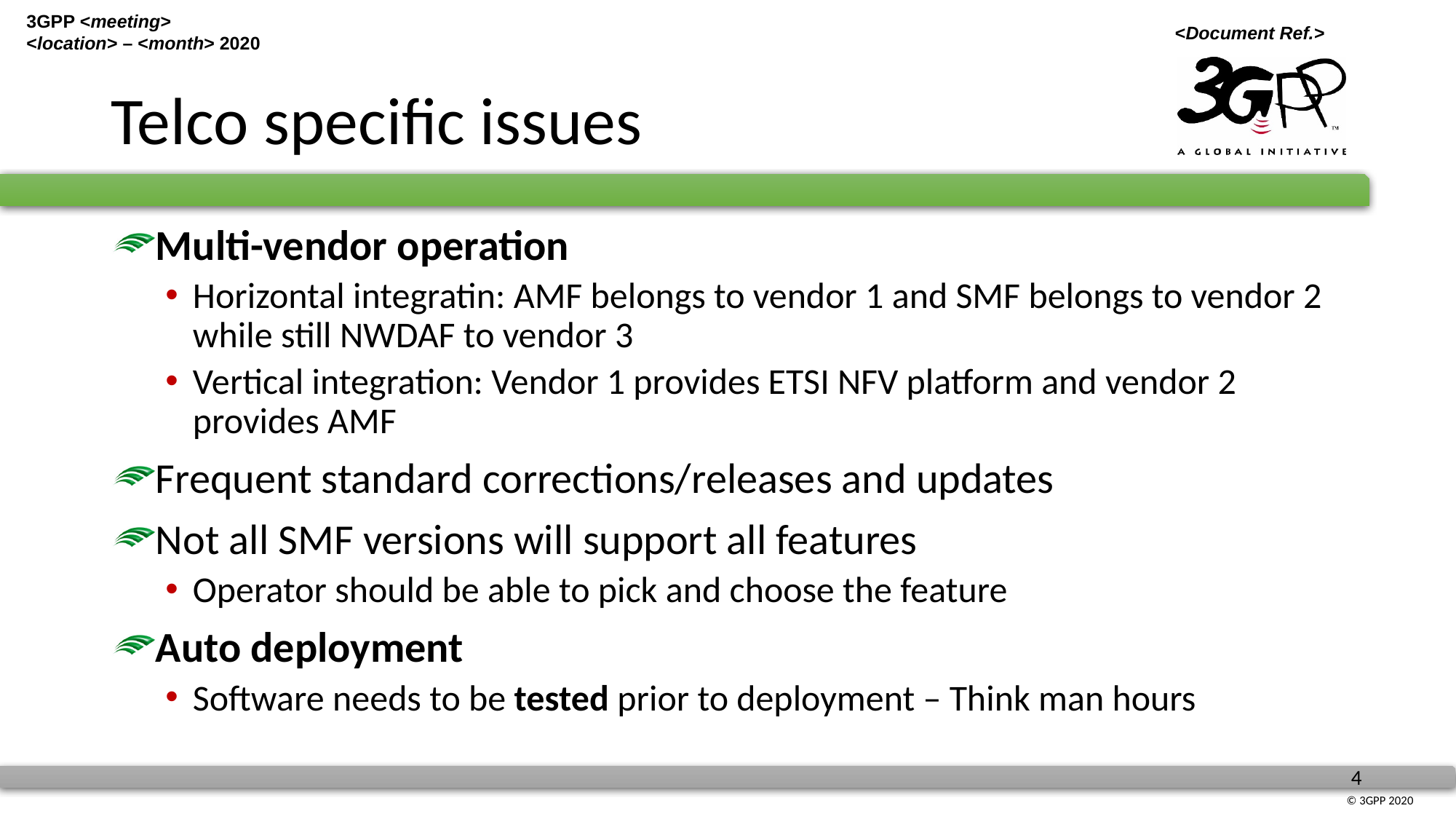

# Telco specific issues
Multi-vendor operation
Horizontal integratin: AMF belongs to vendor 1 and SMF belongs to vendor 2 while still NWDAF to vendor 3
Vertical integration: Vendor 1 provides ETSI NFV platform and vendor 2 provides AMF
Frequent standard corrections/releases and updates
Not all SMF versions will support all features
Operator should be able to pick and choose the feature
Auto deployment
Software needs to be tested prior to deployment – Think man hours